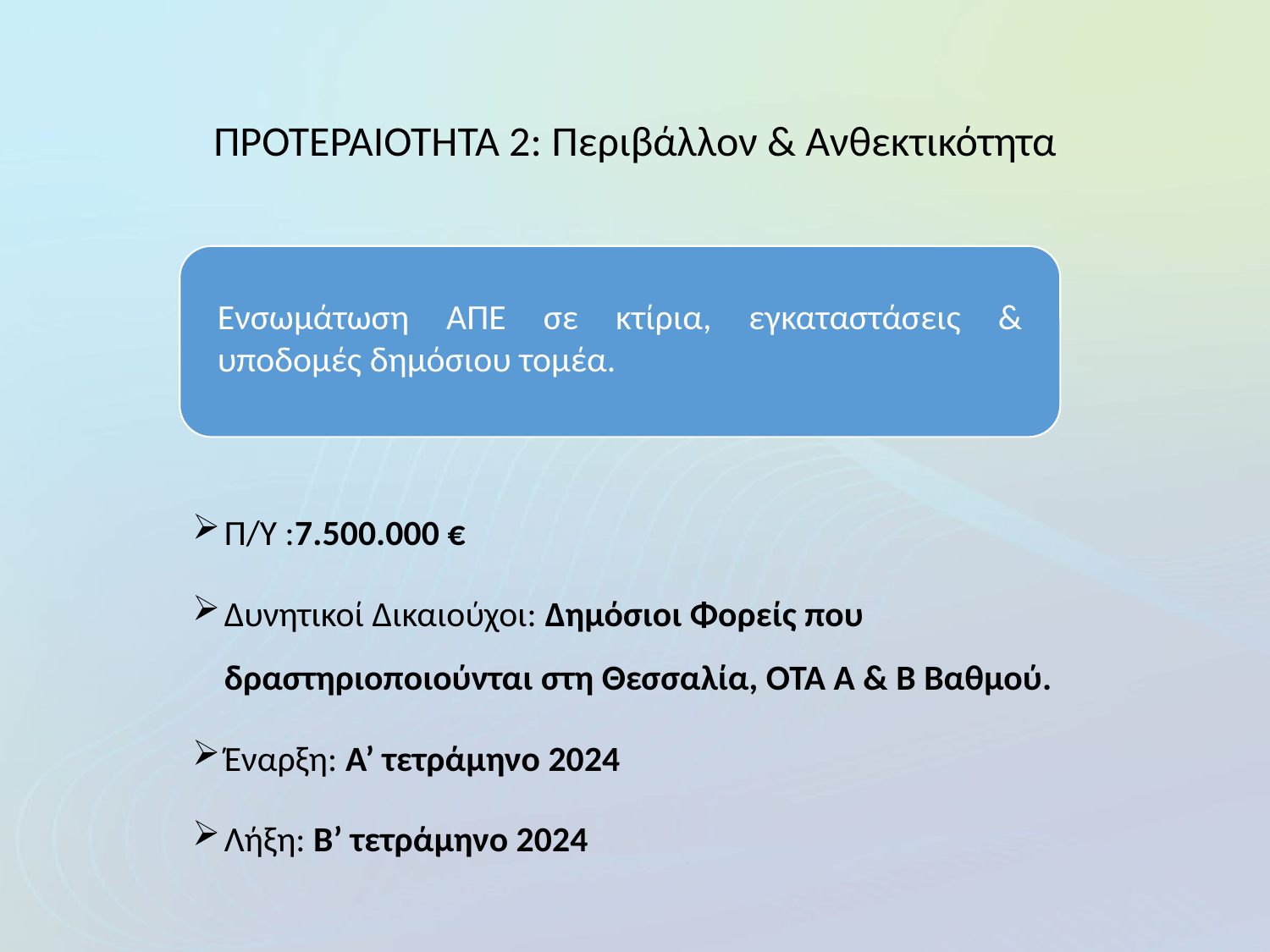

# ΠΡΟΤΕΡΑΙΟΤΗΤΑ 2: Περιβάλλον & Ανθεκτικότητα

Ενσωμάτωση ΑΠΕ σε κτίρια, εγκαταστάσεις & υποδομές δημόσιου τομέα.
Π/Υ :7.500.000 €
Δυνητικοί Δικαιούχοι: Δημόσιοι Φορείς που δραστηριοποιούνται στη Θεσσαλία, ΟΤΑ Α & Β Βαθμού.
Έναρξη: Α’ τετράμηνο 2024
Λήξη: Β’ τετράμηνο 2024